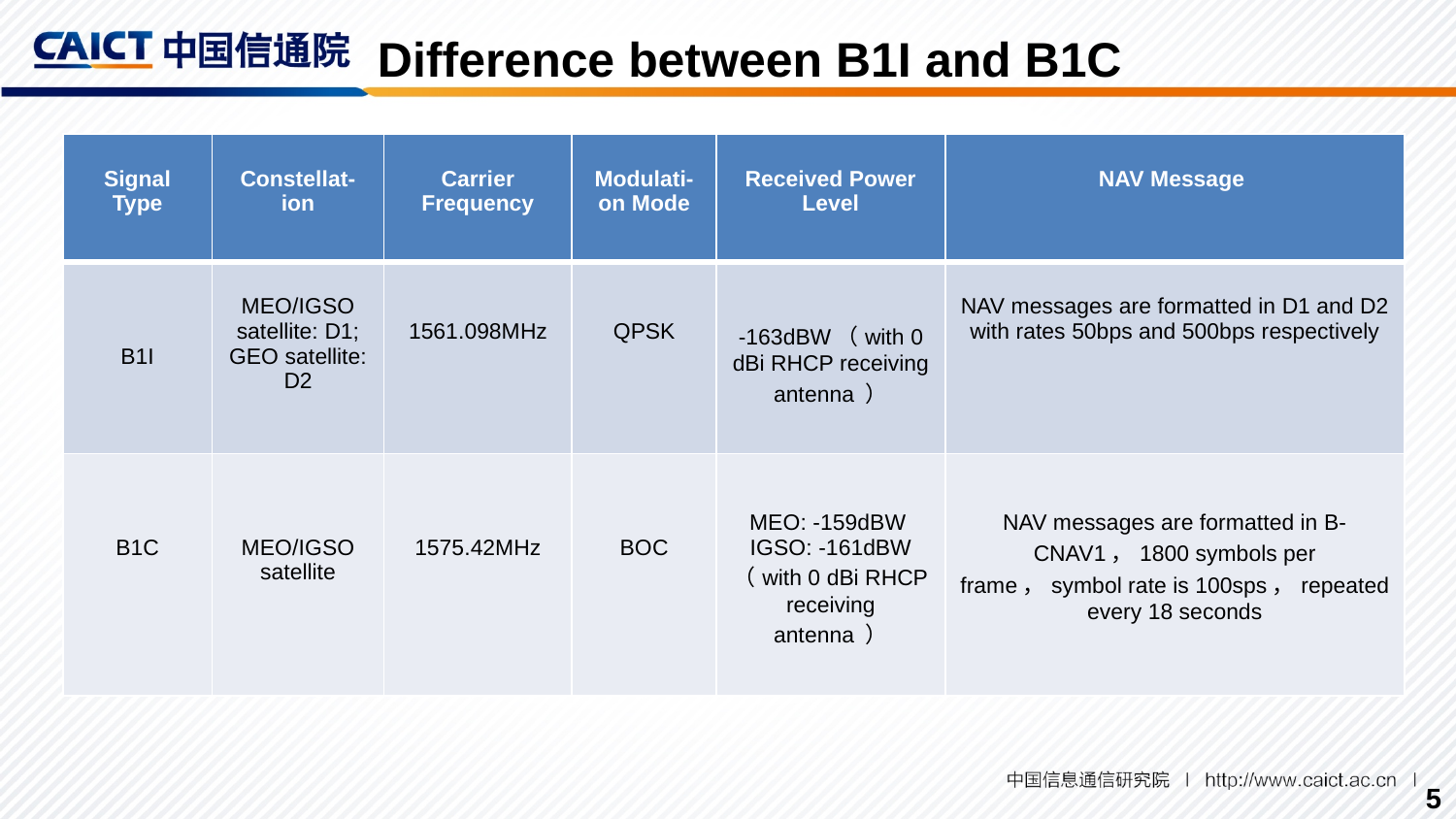

Difference between B1I and B1C
| Signal Type | Constellat-ion | Carrier Frequency | Modulati-on Mode | Received Power Level | NAV Message |
| --- | --- | --- | --- | --- | --- |
| B1I | MEO/IGSO satellite: D1; GEO satellite: D2 | 1561.098MHz | QPSK | -163dBW（with 0 dBi RHCP receiving antenna ） | NAV messages are formatted in D1 and D2 with rates 50bps and 500bps respectively |
| B1C | MEO/IGSO satellite | 1575.42MHz | BOC | MEO: -159dBW IGSO: -161dBW （with 0 dBi RHCP receiving antenna ） | NAV messages are formatted in B-CNAV1，1800 symbols per frame，symbol rate is 100sps，repeated every 18 seconds |